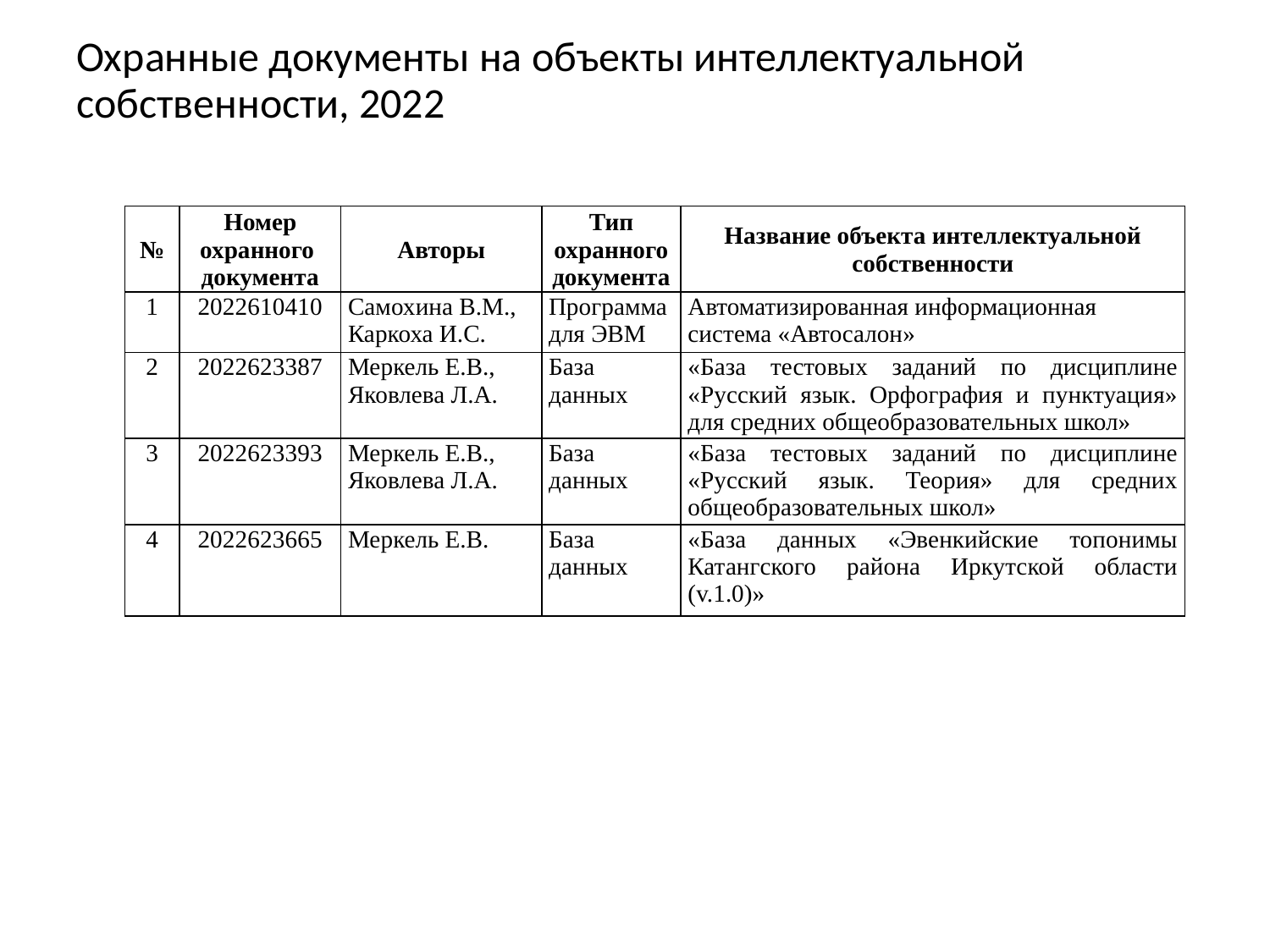

# Охранные документы на объекты интеллектуальной собственности, 2022
| № | Номер охранного документа | Авторы | Тип охранного документа | Название объекта интеллектуальной собственности |
| --- | --- | --- | --- | --- |
| 1 | 2022610410 | Самохина В.М., Каркоха И.С. | Программа для ЭВМ | Автоматизированная информационная система «Автосалон» |
| 2 | 2022623387 | Меркель Е.В., Яковлева Л.А. | База данных | «База тестовых заданий по дисциплине «Русский язык. Орфография и пунктуация» для средних общеобразовательных школ» |
| 3 | 2022623393 | Меркель Е.В., Яковлева Л.А. | База данных | «База тестовых заданий по дисциплине «Русский язык. Теория» для средних общеобразовательных школ» |
| 4 | 2022623665 | Меркель Е.В. | База данных | «База данных «Эвенкийские топонимы Катангского района Иркутской области (v.1.0)» |